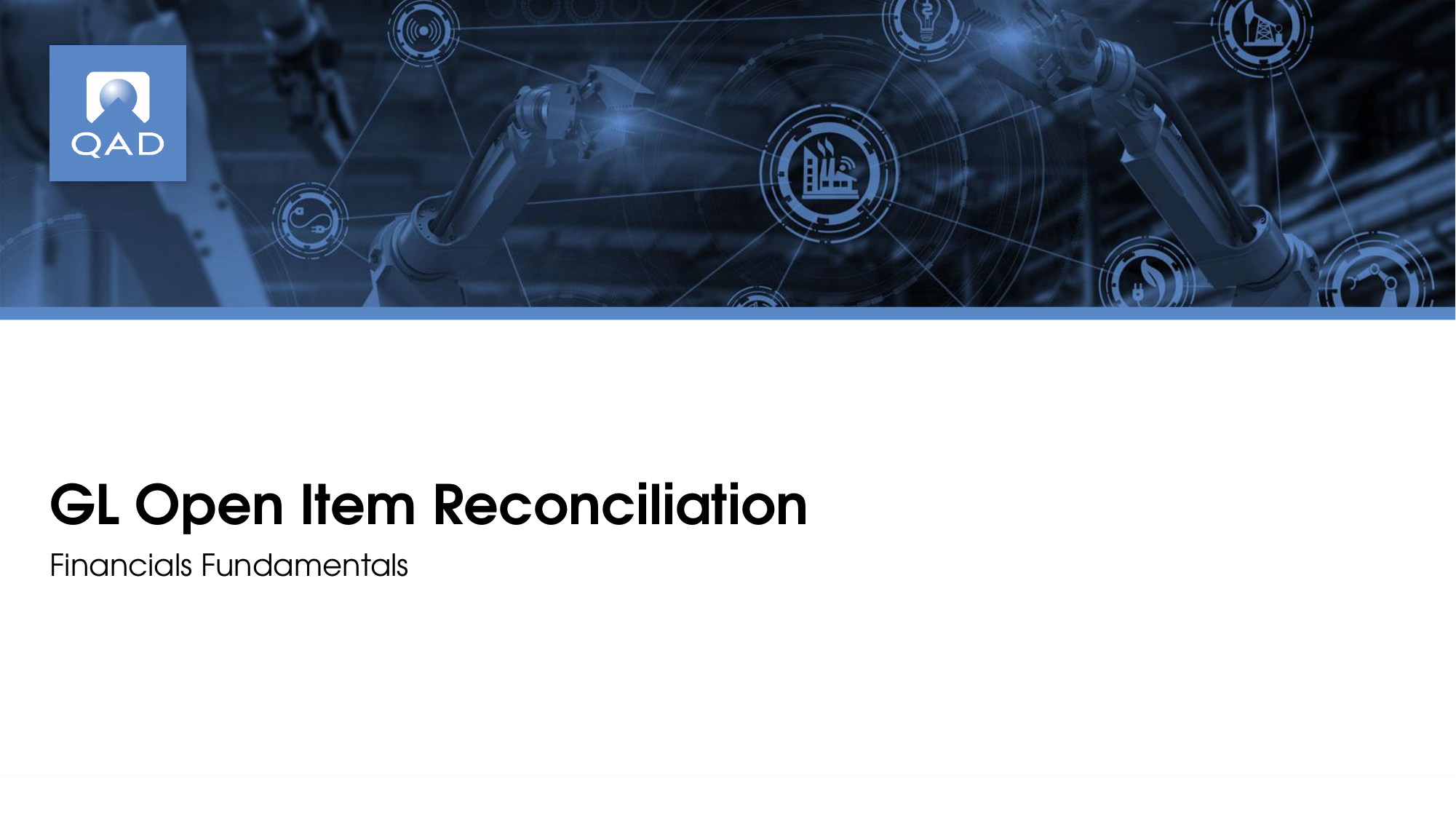

# GL Open Item Reconciliation
Financials Fundamentals
1